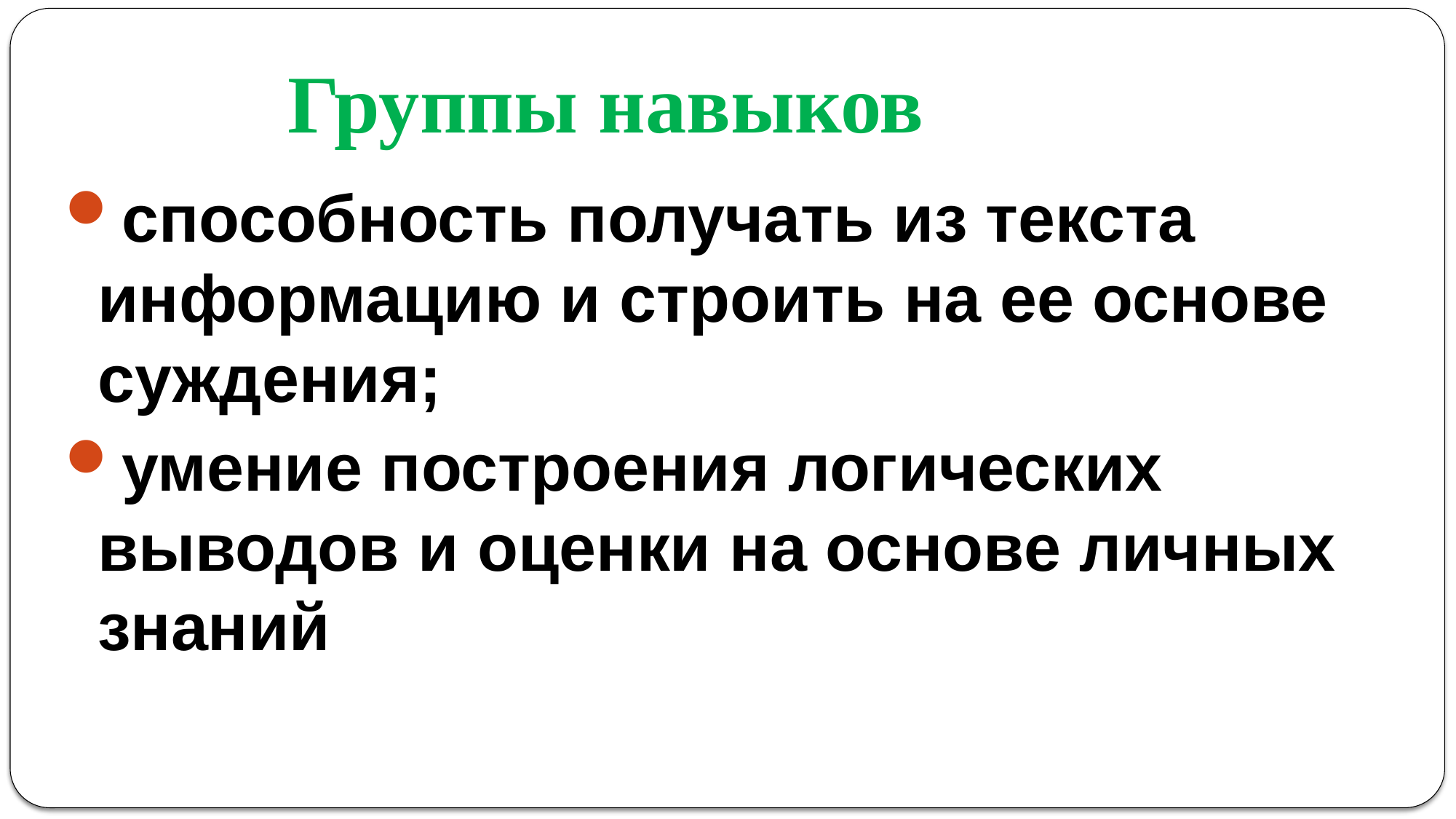

# Группы навыков
способность получать из текста информацию и строить на ее основе суждения;
умение построения логических выводов и оценки на основе личных знаний